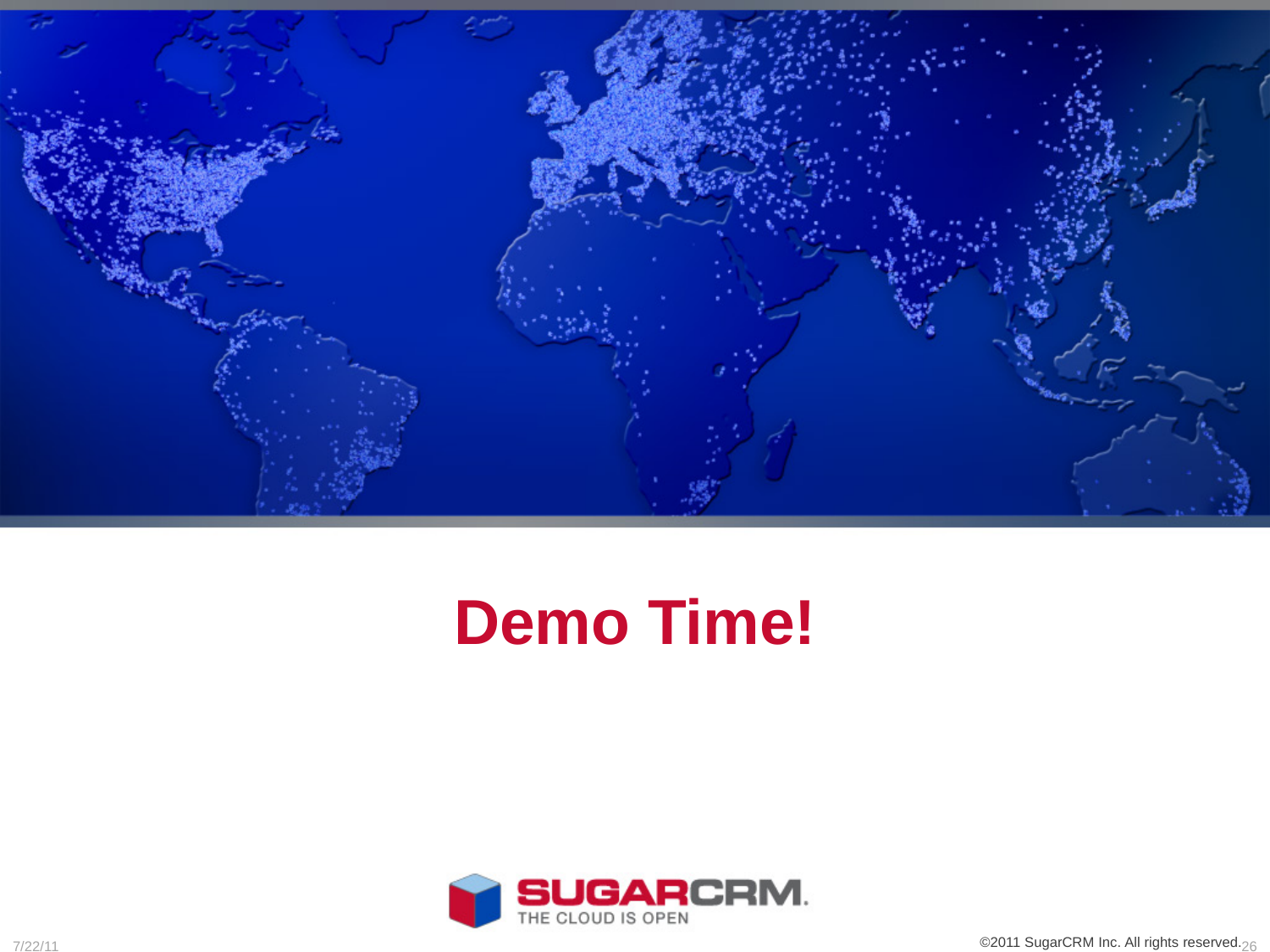

# Demo Time!
7/22/11
©2011 SugarCRM Inc. All rights reserved.
26